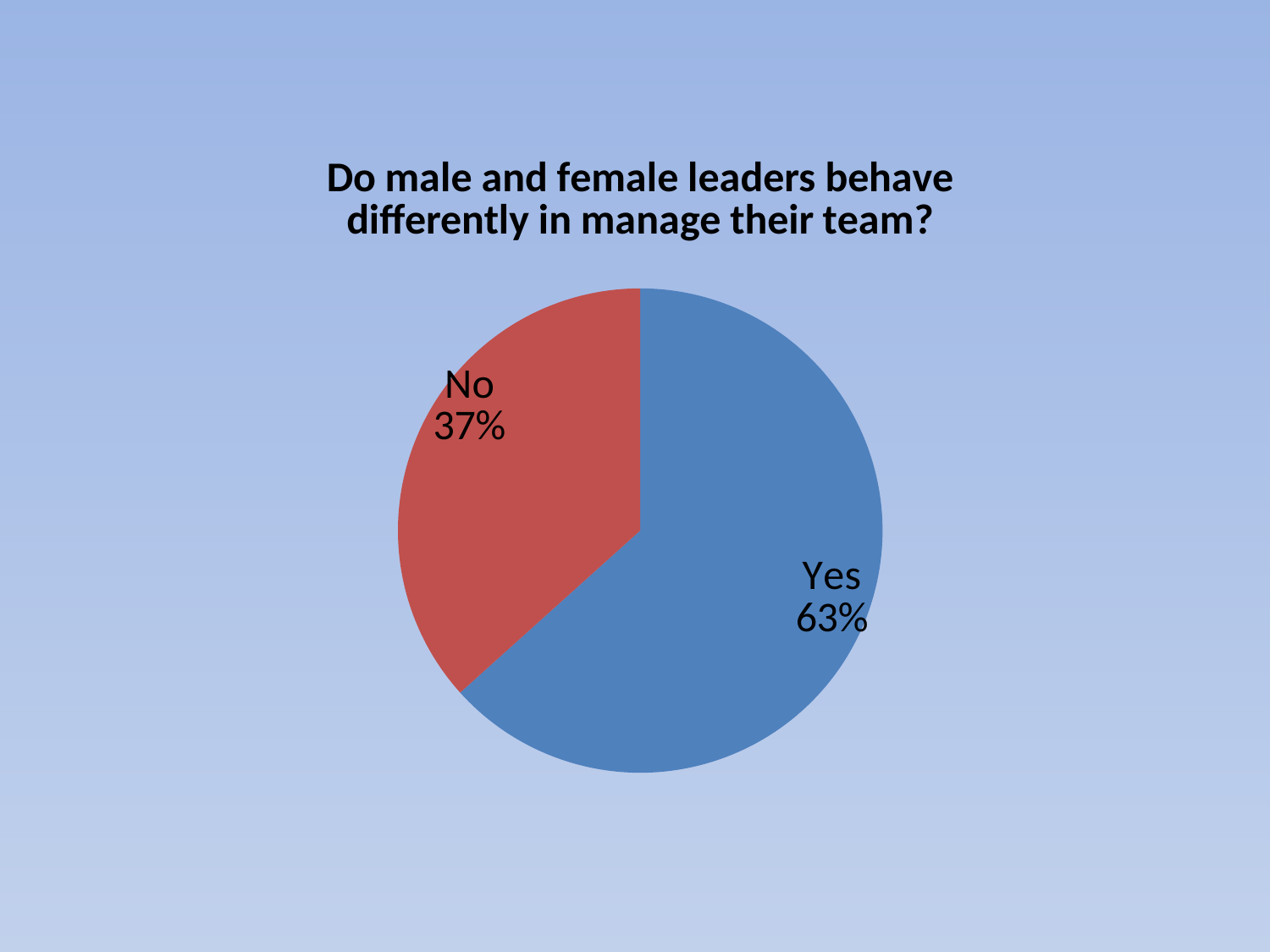

### Chart: Do male and female leaders behave differently in manage their team?

| Category |  |
|---|---|